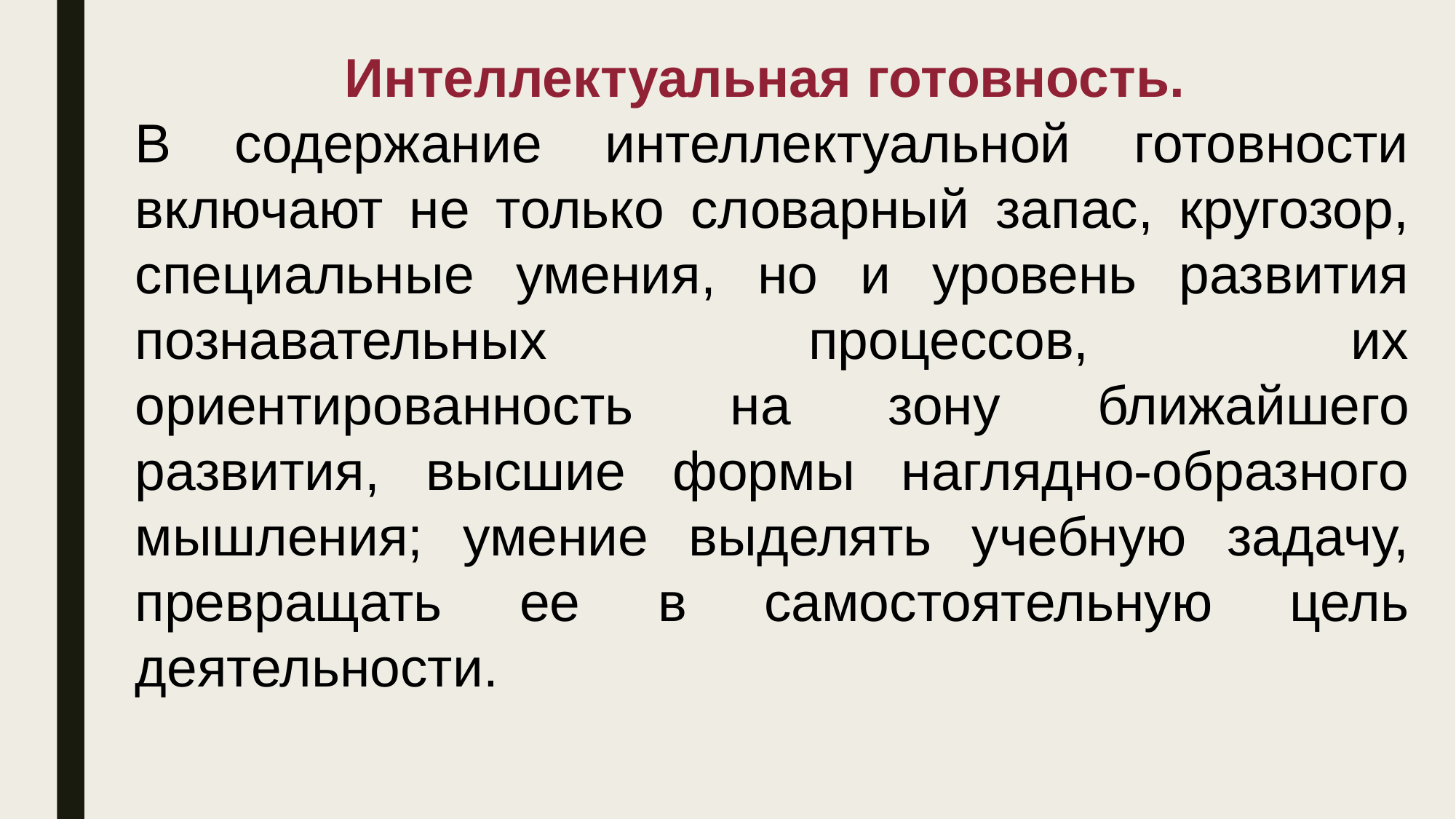

Интеллектуальная готовность.
В содержание интеллектуальной готовности включают не только словарный запас, кругозор, специальные умения, но и уровень развития познавательных процессов, их ориентированность на зону ближайшего развития, высшие формы наглядно-образного мышления; умение выделять учебную задачу, превращать ее в самостоятельную цель деятельности.